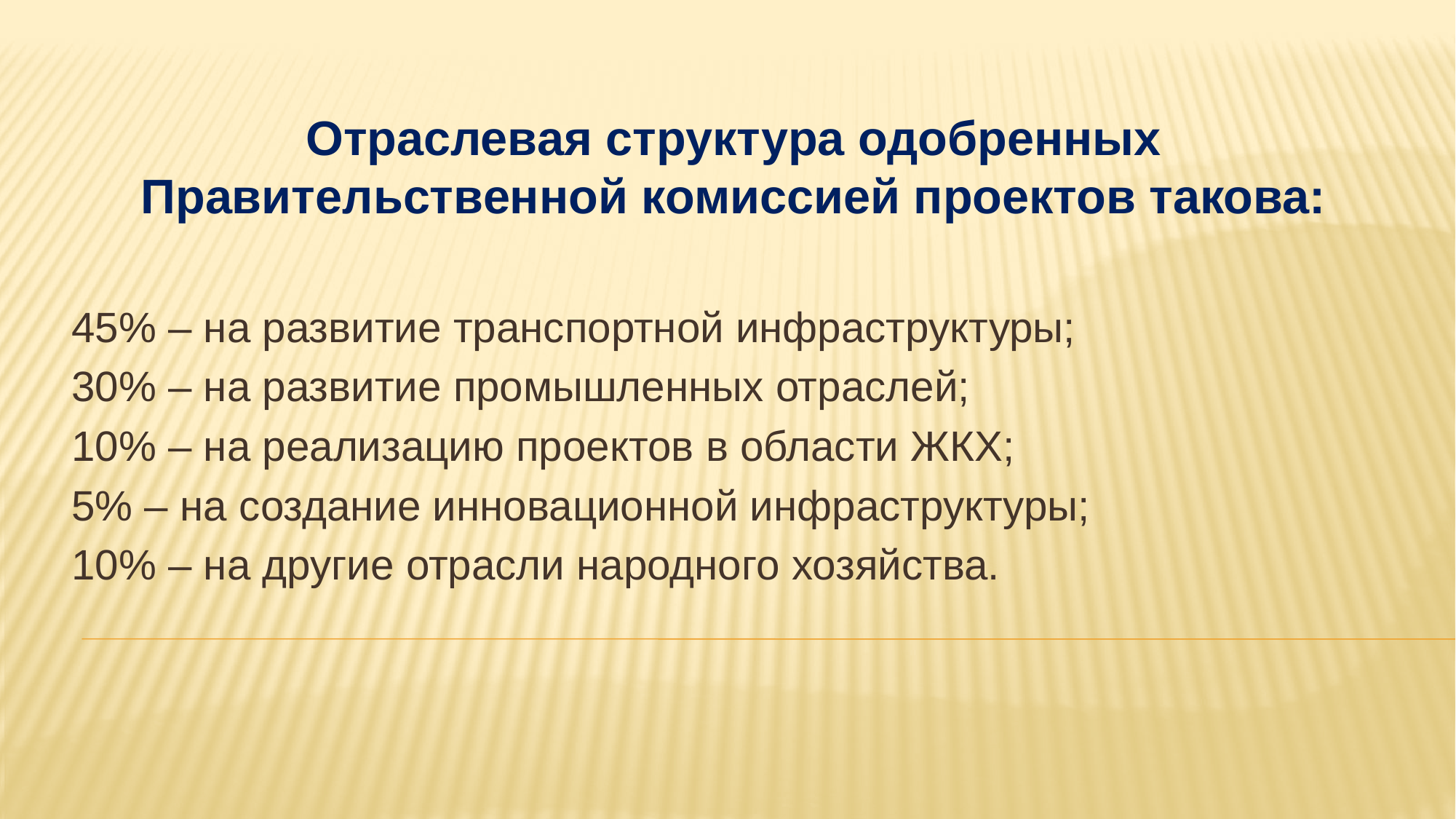

Отраслевая структура одобренных Правительственной комиссией проектов такова:

45% – на развитие транспортной инфраструктуры;
30% – на развитие промышленных отраслей;
10% – на реализацию проектов в области ЖКХ;
5% – на создание инновационной инфраструктуры;
10% – на другие отрасли народного хозяйства.